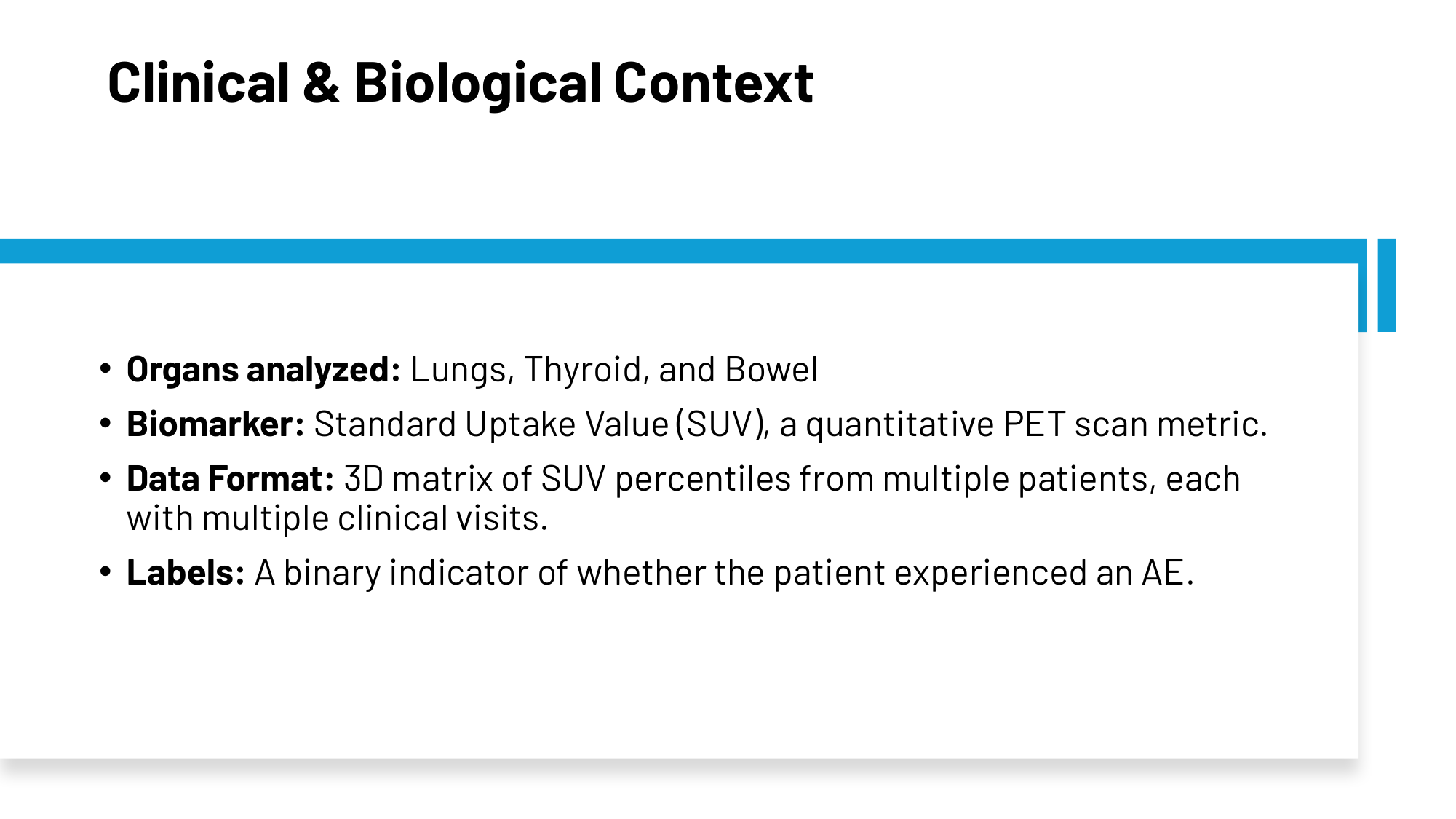

# Clinical & Biological Context

Organs analyzed: Lungs, Thyroid, and Bowel
Biomarker: Standard Uptake Value (SUV), a quantitative PET scan metric.
Data Format: 3D matrix of SUV percentiles from multiple patients, each with multiple clinical visits.
Labels: A binary indicator of whether the patient experienced an AE.